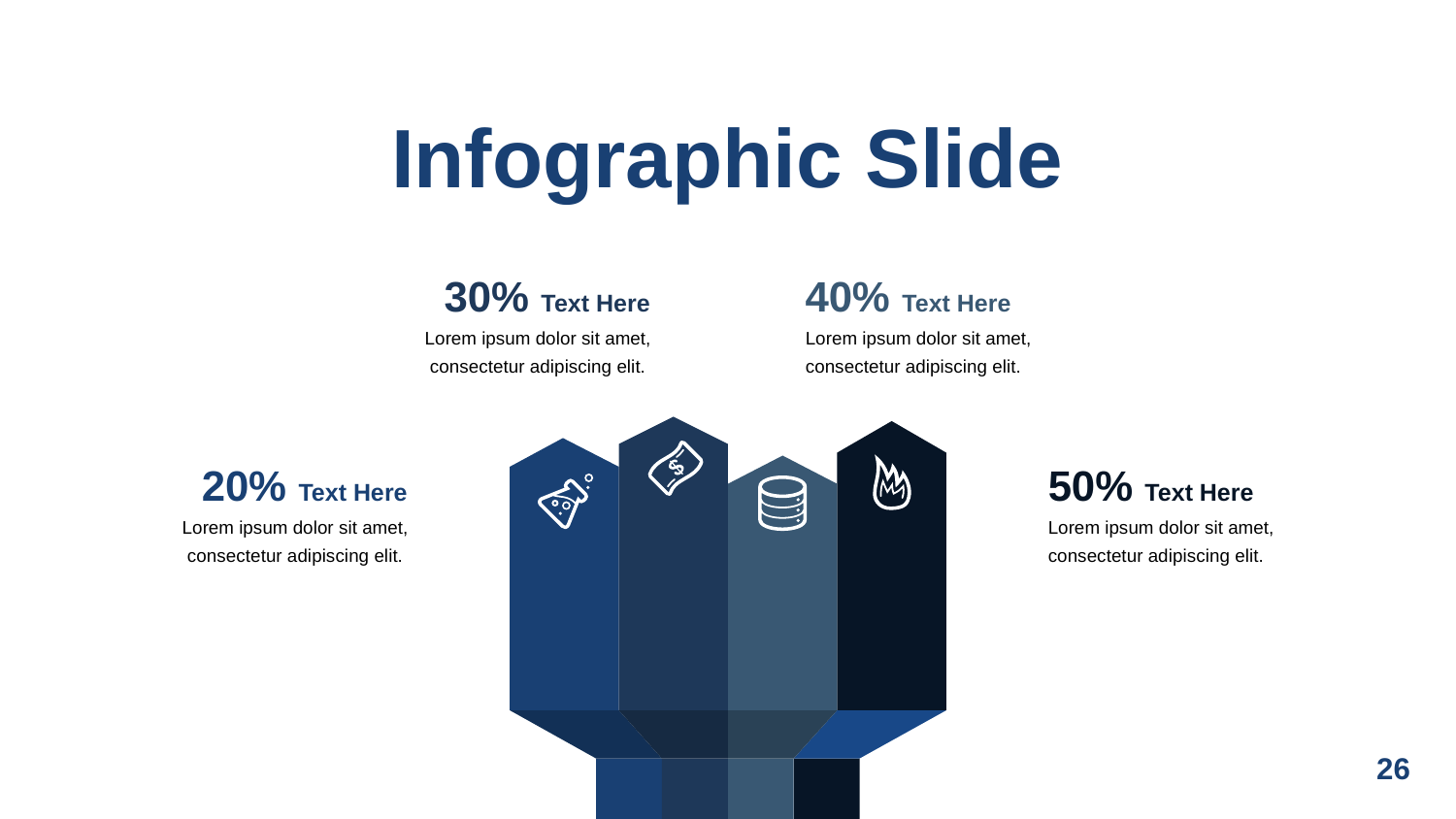

Infographic Slide
30% Text Here
Lorem ipsum dolor sit amet, consectetur adipiscing elit.
40% Text Here
Lorem ipsum dolor sit amet, consectetur adipiscing elit.

20% Text Here
Lorem ipsum dolor sit amet, consectetur adipiscing elit.
50% Text Here
Lorem ipsum dolor sit amet, consectetur adipiscing elit.